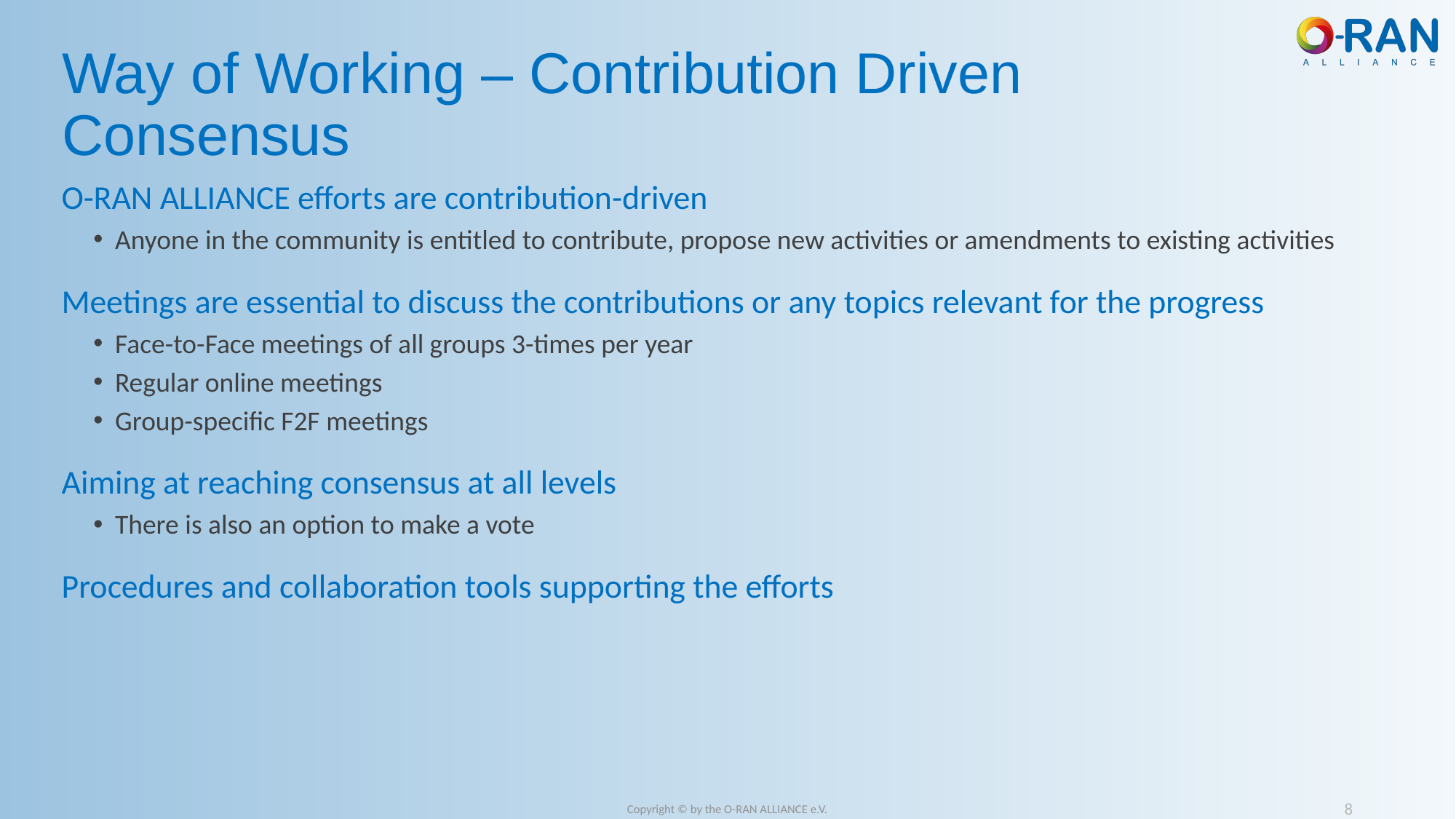

# Way of Working – Contribution Driven Consensus
O-RAN ALLIANCE efforts are contribution-driven
Anyone in the community is entitled to contribute, propose new activities or amendments to existing activities
Meetings are essential to discuss the contributions or any topics relevant for the progress
Face-to-Face meetings of all groups 3-times per year
Regular online meetings
Group-specific F2F meetings
Aiming at reaching consensus at all levels
There is also an option to make a vote
Procedures and collaboration tools supporting the efforts
8
Copyright © by the O-RAN ALLIANCE e.V.